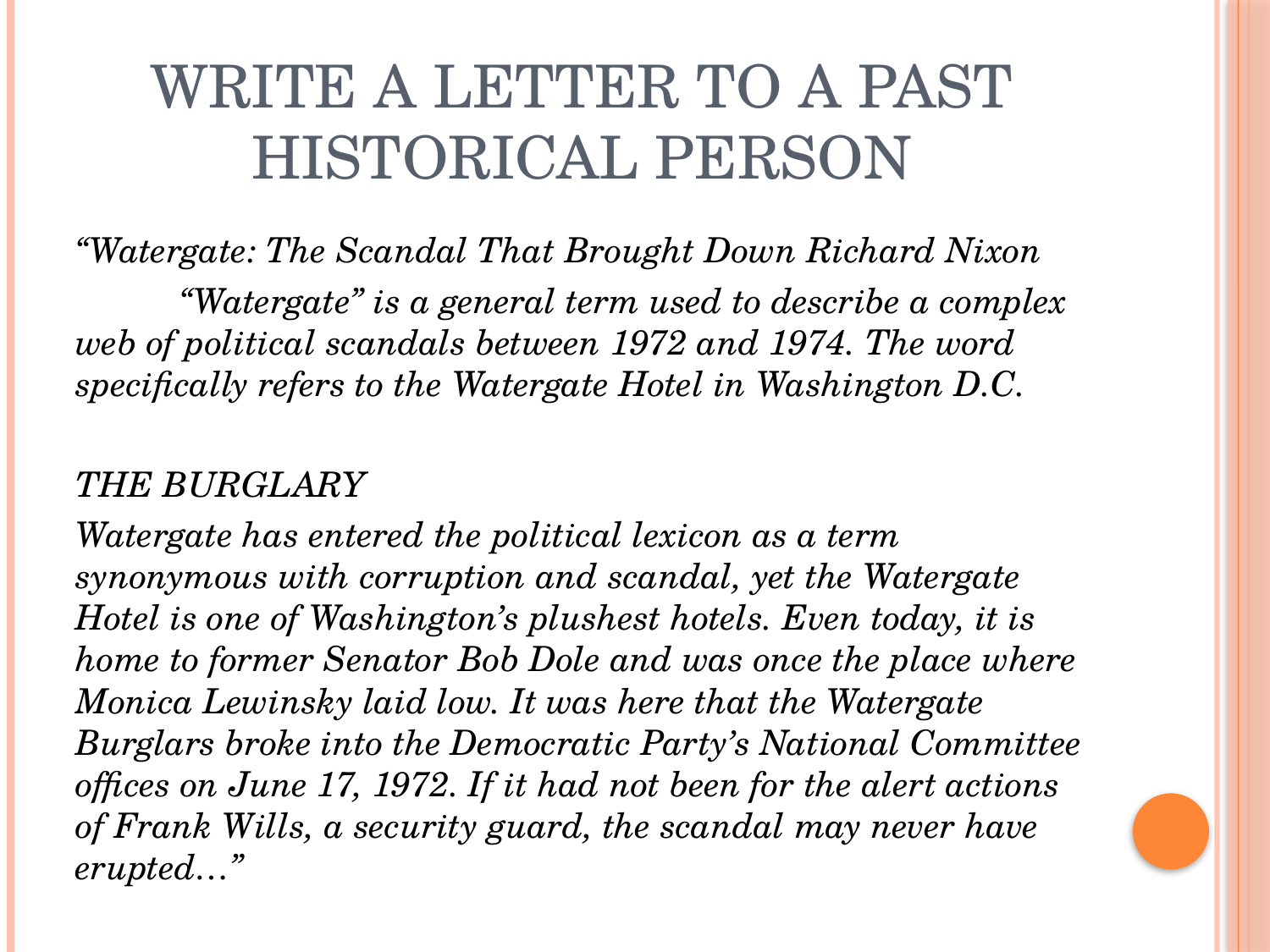

# Write a letter to a past historical person
“Watergate: The Scandal That Brought Down Richard Nixon
	“Watergate” is a general term used to describe a complex web of political scandals between 1972 and 1974. The word specifically refers to the Watergate Hotel in Washington D.C.

THE BURGLARY
Watergate has entered the political lexicon as a term synonymous with corruption and scandal, yet the Watergate Hotel is one of Washington’s plushest hotels. Even today, it is home to former Senator Bob Dole and was once the place where Monica Lewinsky laid low. It was here that the Watergate Burglars broke into the Democratic Party’s National Committee offices on June 17, 1972. If it had not been for the alert actions of Frank Wills, a security guard, the scandal may never have erupted…”